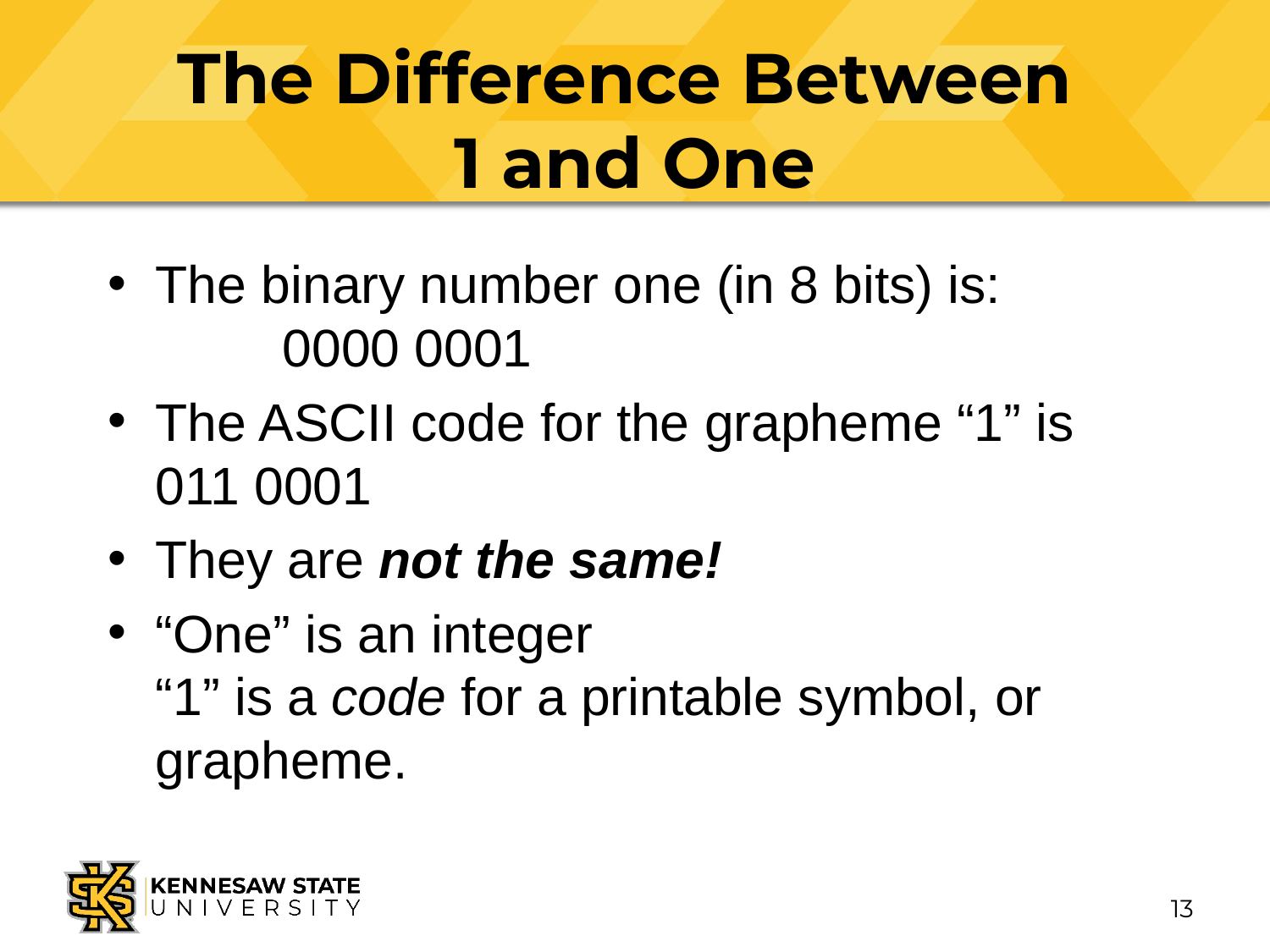

# The Difference Between 1 and One
The binary number one (in 8 bits) is:
	0000 0001
The ASCII code for the grapheme “1” is
011 0001
They are not the same!
“One” is an integer
“1” is a code for a printable symbol, or grapheme.
13